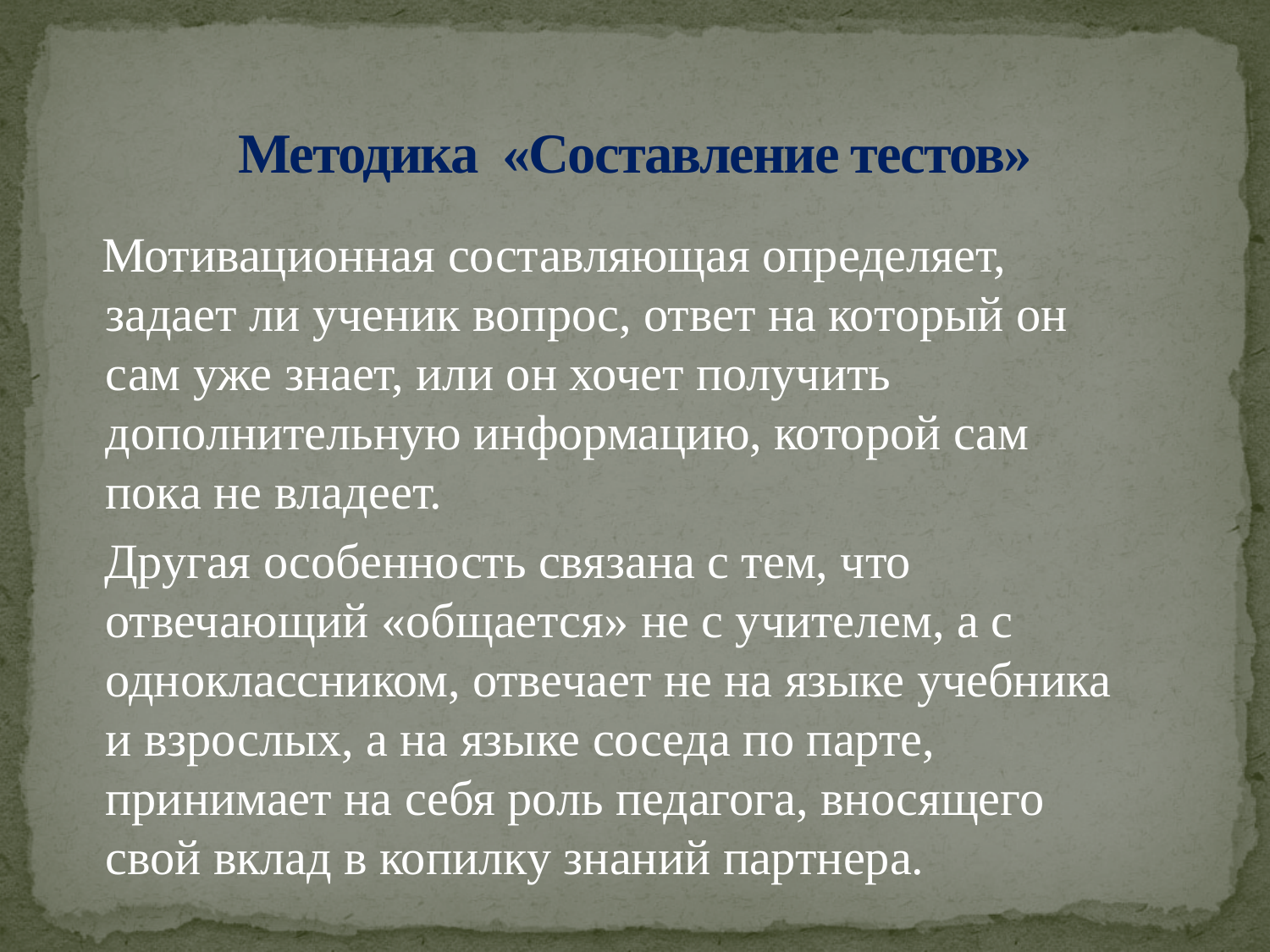

# Методика  «Составление тестов»
   Мотивационная составляющая определяет, задает ли ученик вопрос, ответ на который он сам уже знает, или он хочет получить дополнительную информацию, которой сам пока не владеет.
   Другая особенность связана с тем, что отвечающий «общается» не с учителем, а с одноклассником, отвечает не на языке учебника и взрослых, а на языке соседа по парте, принимает на себя роль педагога, вносящего свой вклад в копилку знаний партнера.